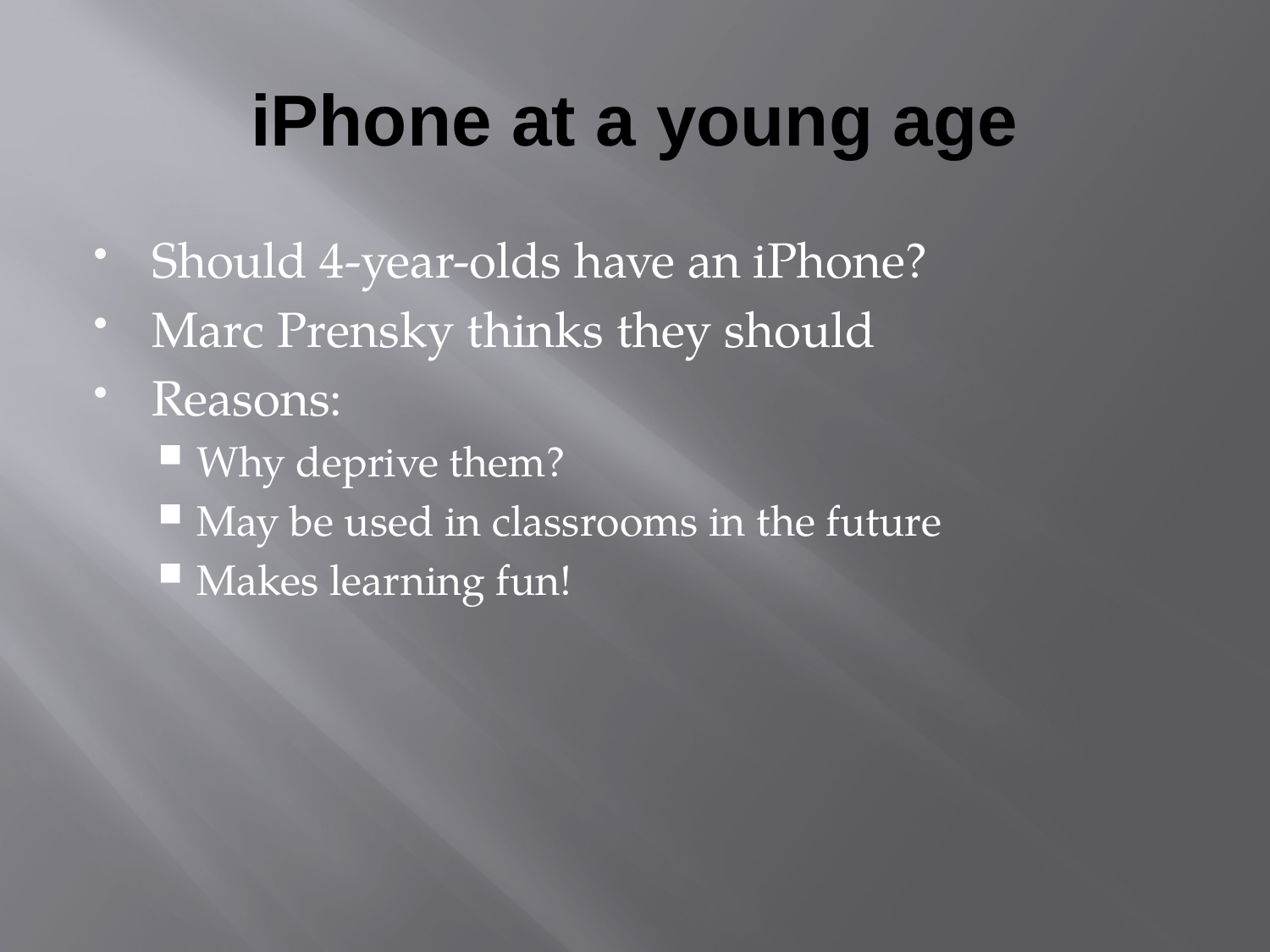

# iPhone at a young age
Should 4-year-olds have an iPhone?
Marc Prensky thinks they should
Reasons:
Why deprive them?
May be used in classrooms in the future
Makes learning fun!